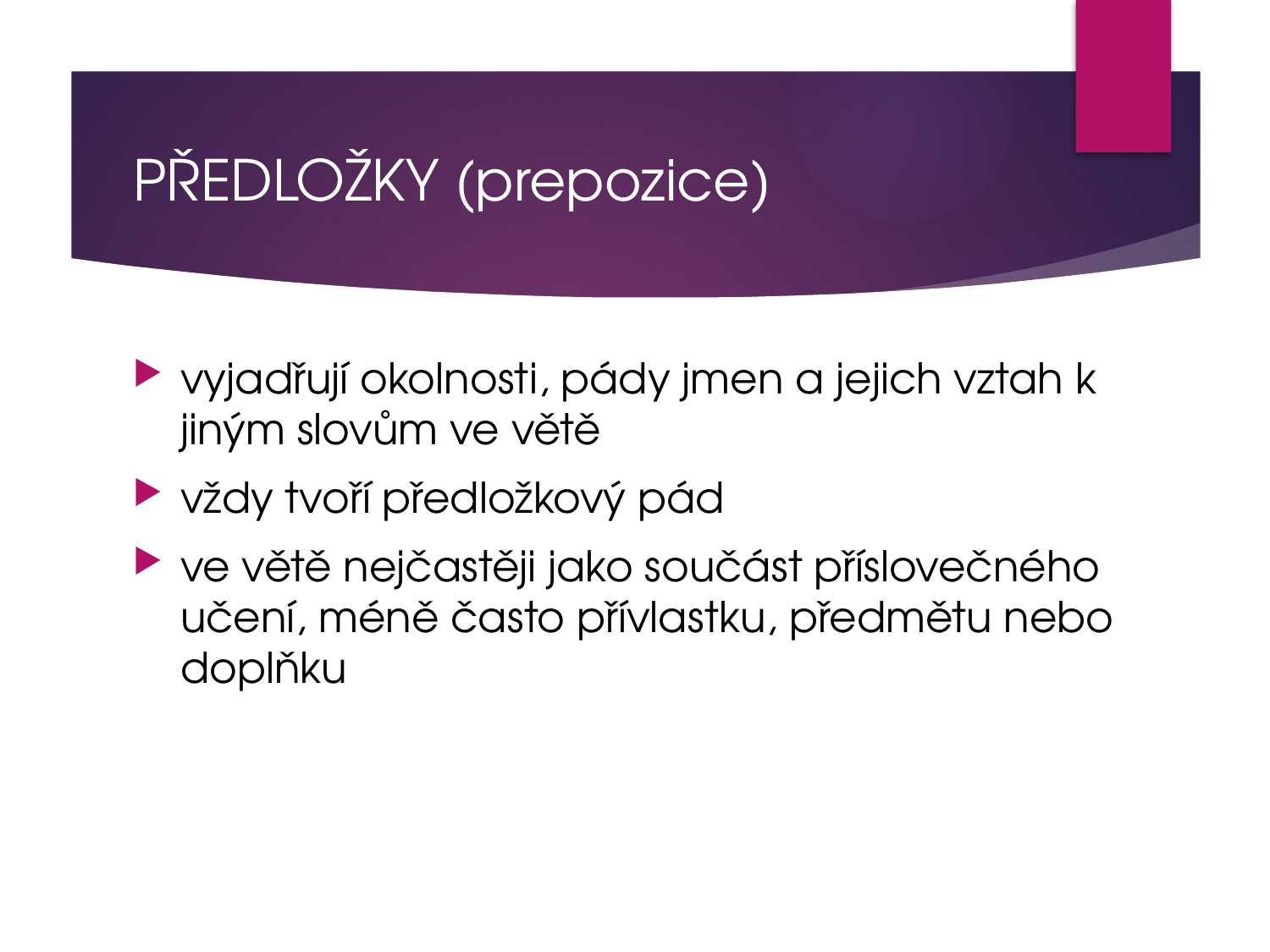

# PŘEDLOŽKY (prepozice)
vyjadřují okolnosti, pády jmen a jejich vztah k jiným slovům ve větě
vždy tvoří předložkový pád
ve větě nejčastěji jako součást příslovečného učení, méně často přívlastku, předmětu nebo doplňku